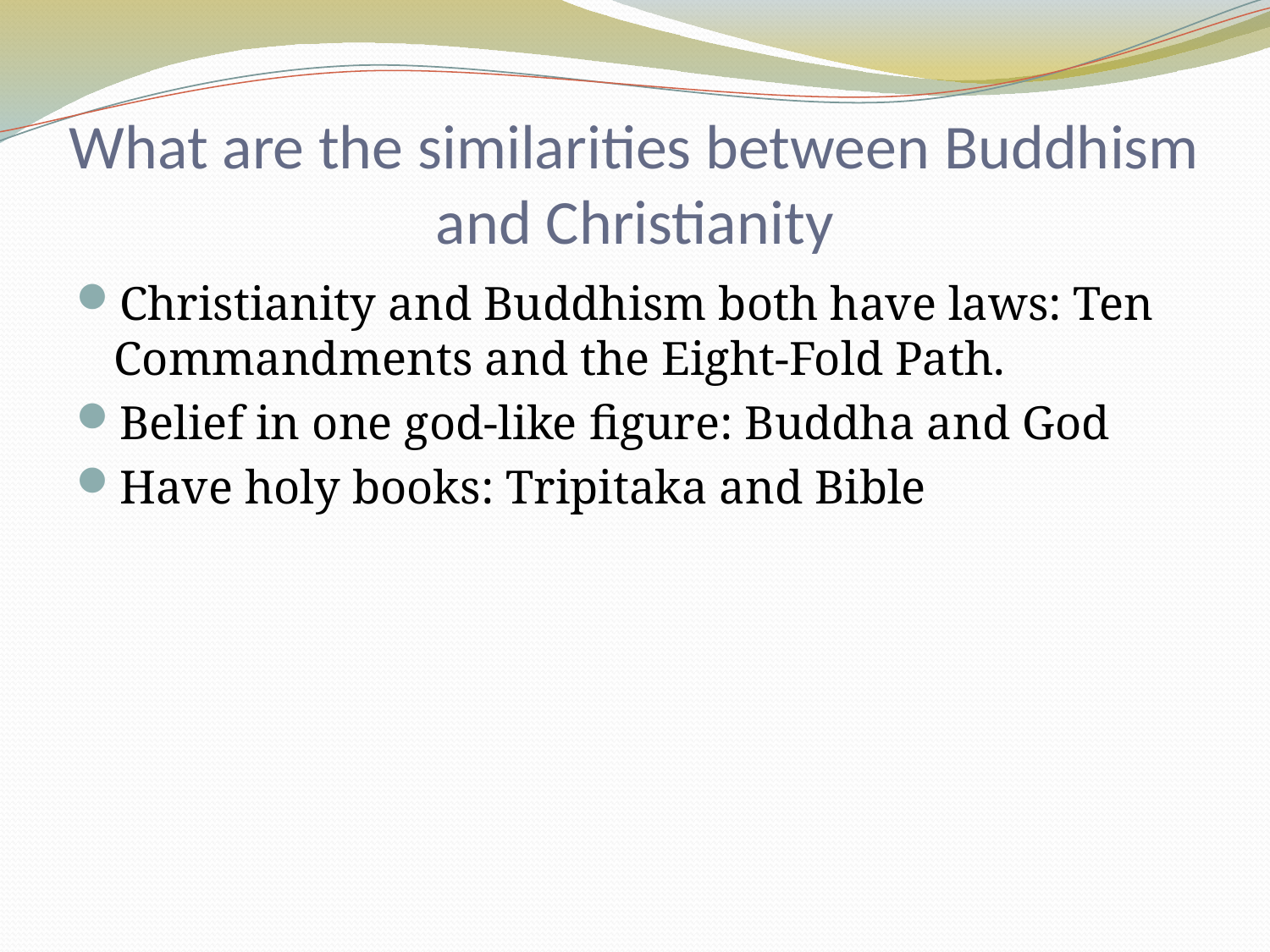

# What are the similarities between Buddhism and Christianity
Christianity and Buddhism both have laws: Ten Commandments and the Eight-Fold Path.
Belief in one god-like figure: Buddha and God
Have holy books: Tripitaka and Bible